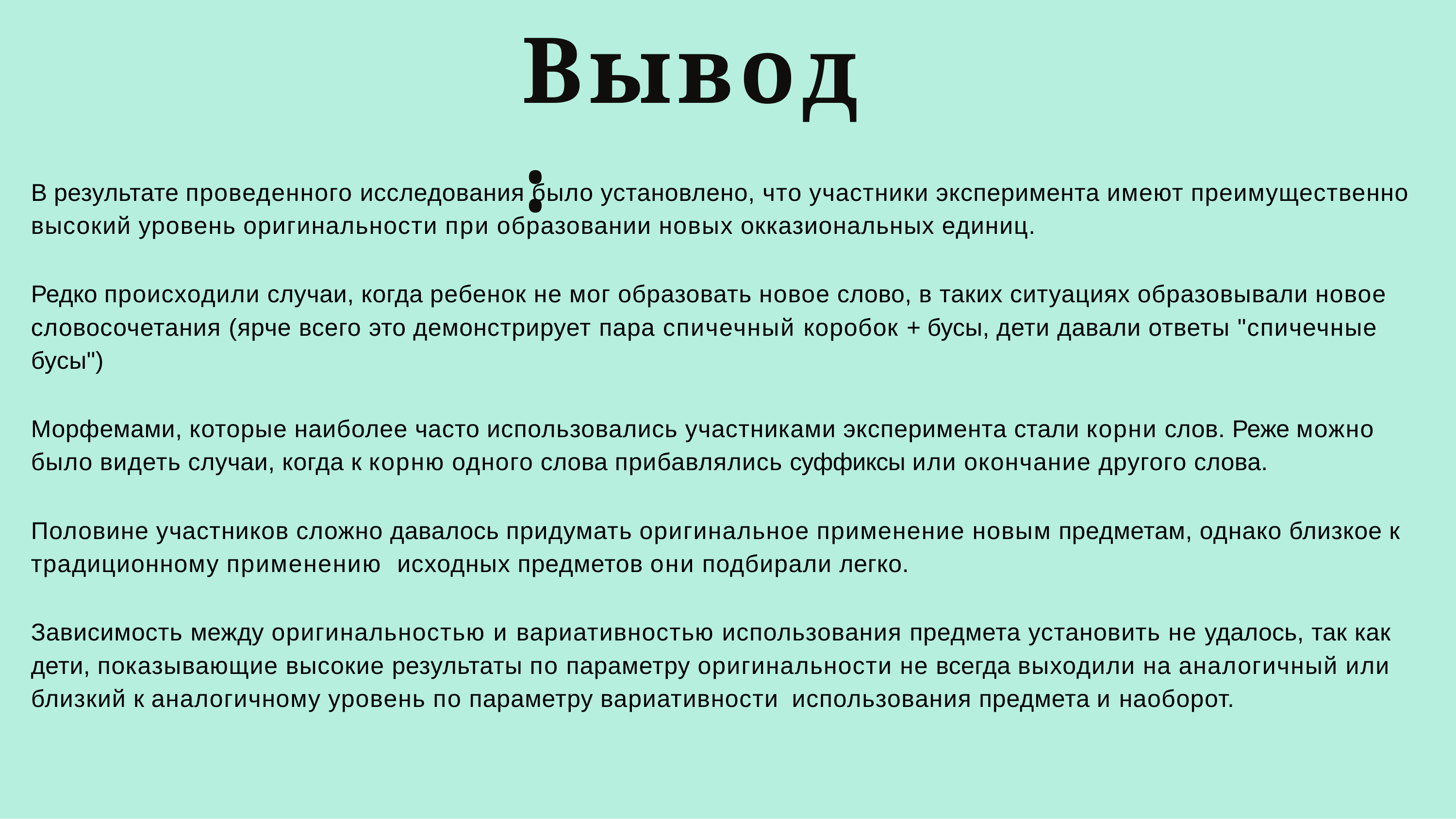

# Вывод:
В результате проведенного исследования было установлено, что участники эксперимента имеют преимущественно  высокий уровень оригинальности при образовании новых окказиональных единиц.

Редко происходили случаи, когда ребенок не мог образовать новое слово, в таких ситуациях образовывали новое  словосочетания (ярче всего это демонстрирует пара спичечный коробок + бусы, дети давали ответы "спичечные  бусы")

Морфемами, которые наиболее часто использовались участниками эксперимента стали корни слов. Реже можно  было видеть случаи, когда к корню одного слова прибавлялись суффиксы или окончание другого слова.

Половине участников сложно давалось придумать оригинальное применение новым предметам, однако близкое к  традиционному применению	исходных предметов они подбирали легко.

Зависимость между оригинальностью и вариативностью использования предмета установить не удалось, так как  дети, показывающие высокие результаты по параметру оригинальности не всегда выходили на аналогичный или  близкий к аналогичному уровень по параметру вариативности использования предмета и наоборот.